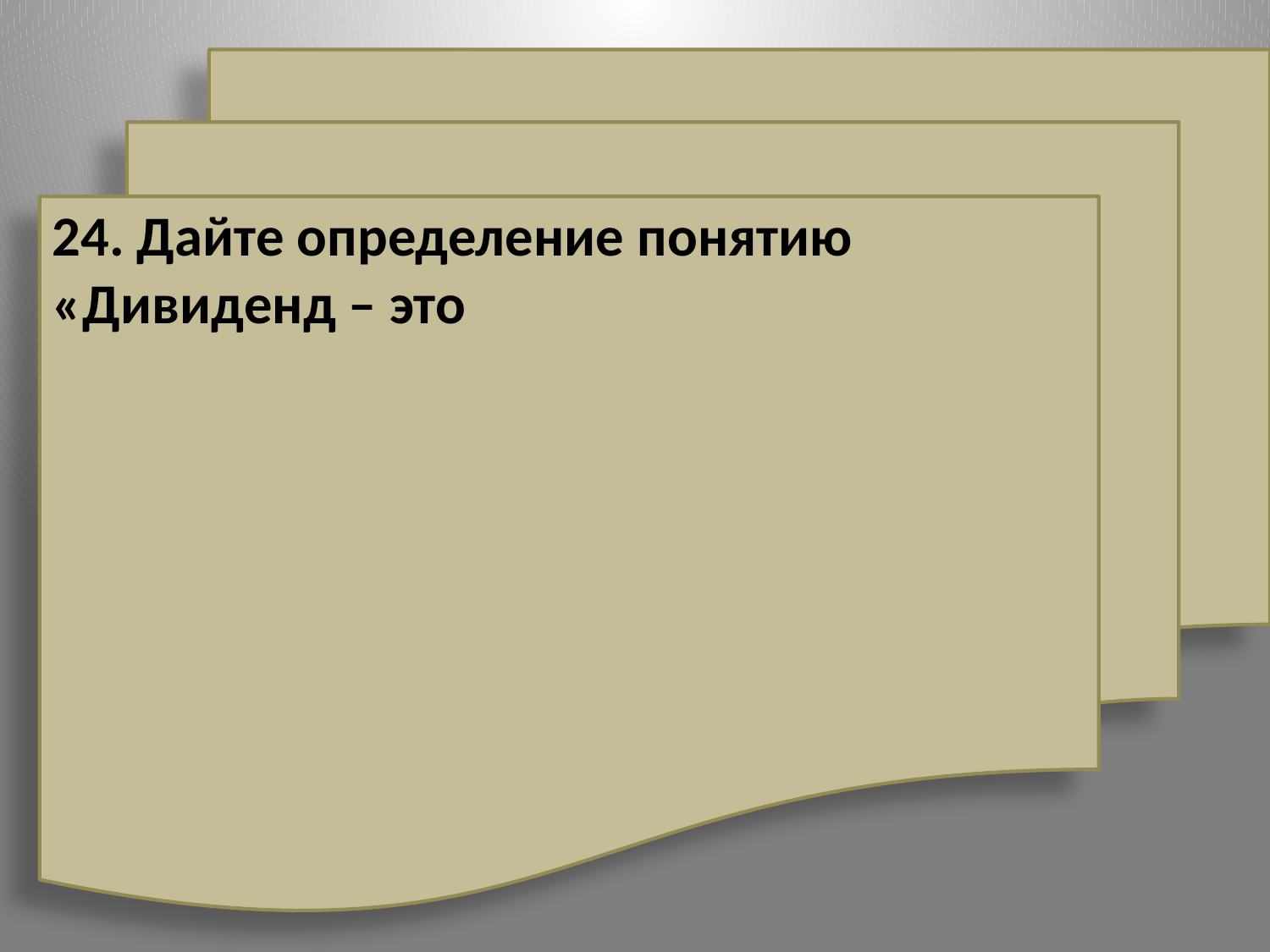

24. Дайте определение понятию «Дивиденд – это